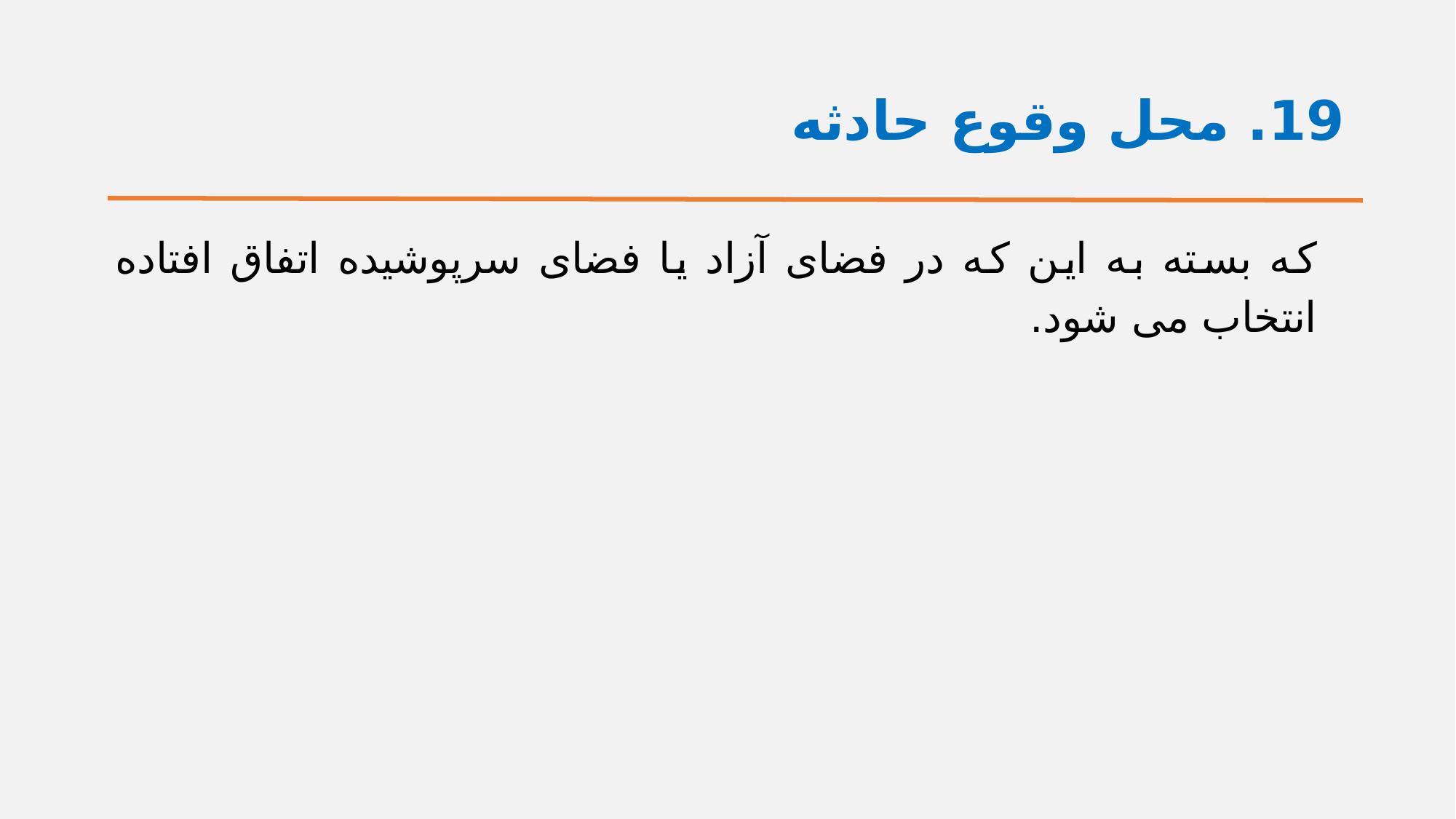

# 19. محل وقوع حادثه
که بسته به این که در فضای آزاد یا فضای سرپوشیده اتفاق افتاده انتخاب می شود.